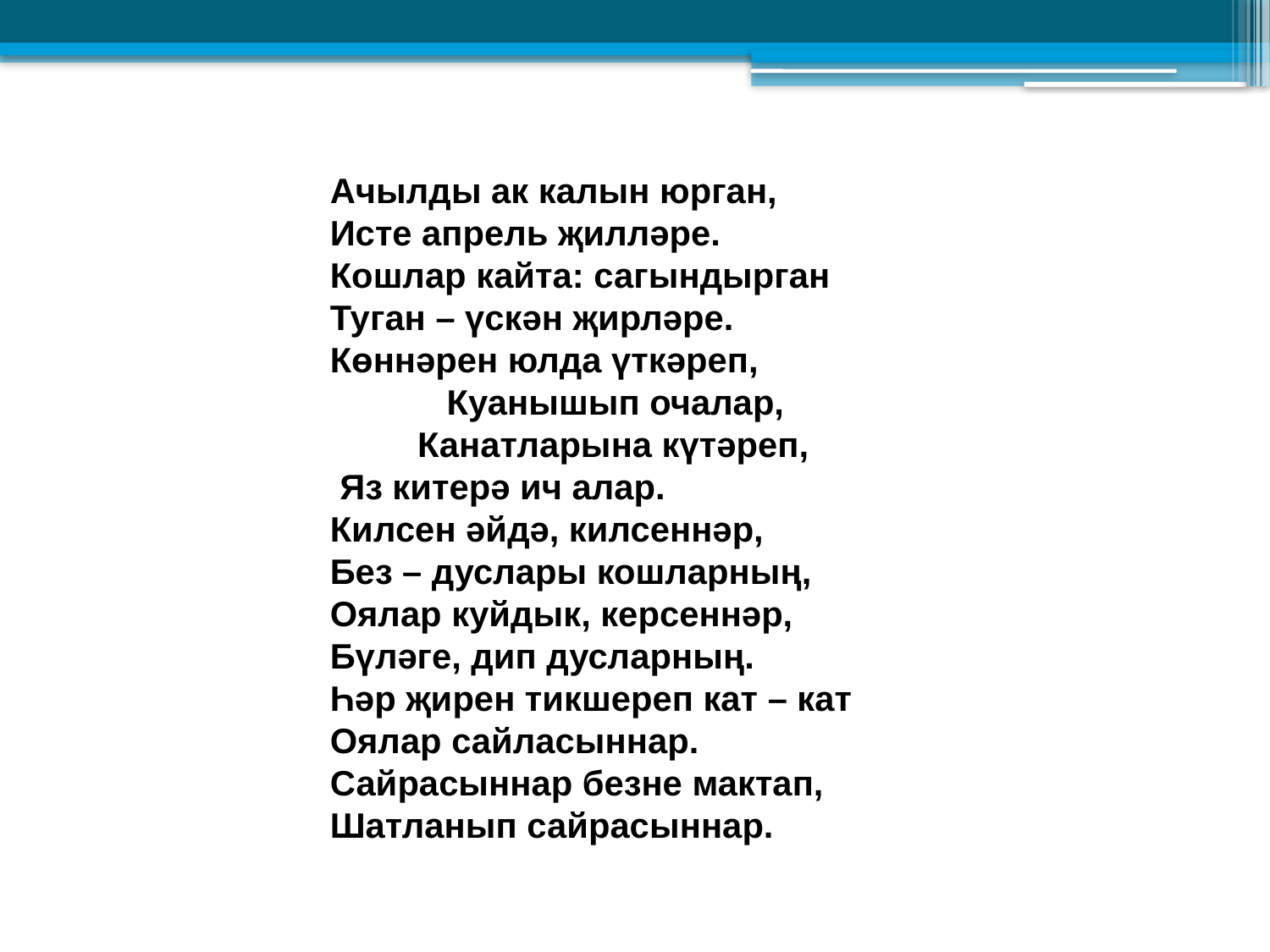

Ачылды ак калын юрган,
Исте апрель җилләре.
Кошлар кайта: сагындырган
Туган – үскән җирләре.
Көннәрен юлда үткәреп,
            Куанышып очалар,
         Канатларына күтәреп,
 Яз китерә ич алар.
Килсен әйдә, килсеннәр,
Без – дуслары кошларның,
Оялар куйдык, керсеннәр,
Бүләге, дип дусларның.
Һәр җирен тикшереп кат – кат
Оялар сайласыннар.
Сайрасыннар безне мактап,
Шатланып сайрасыннар.